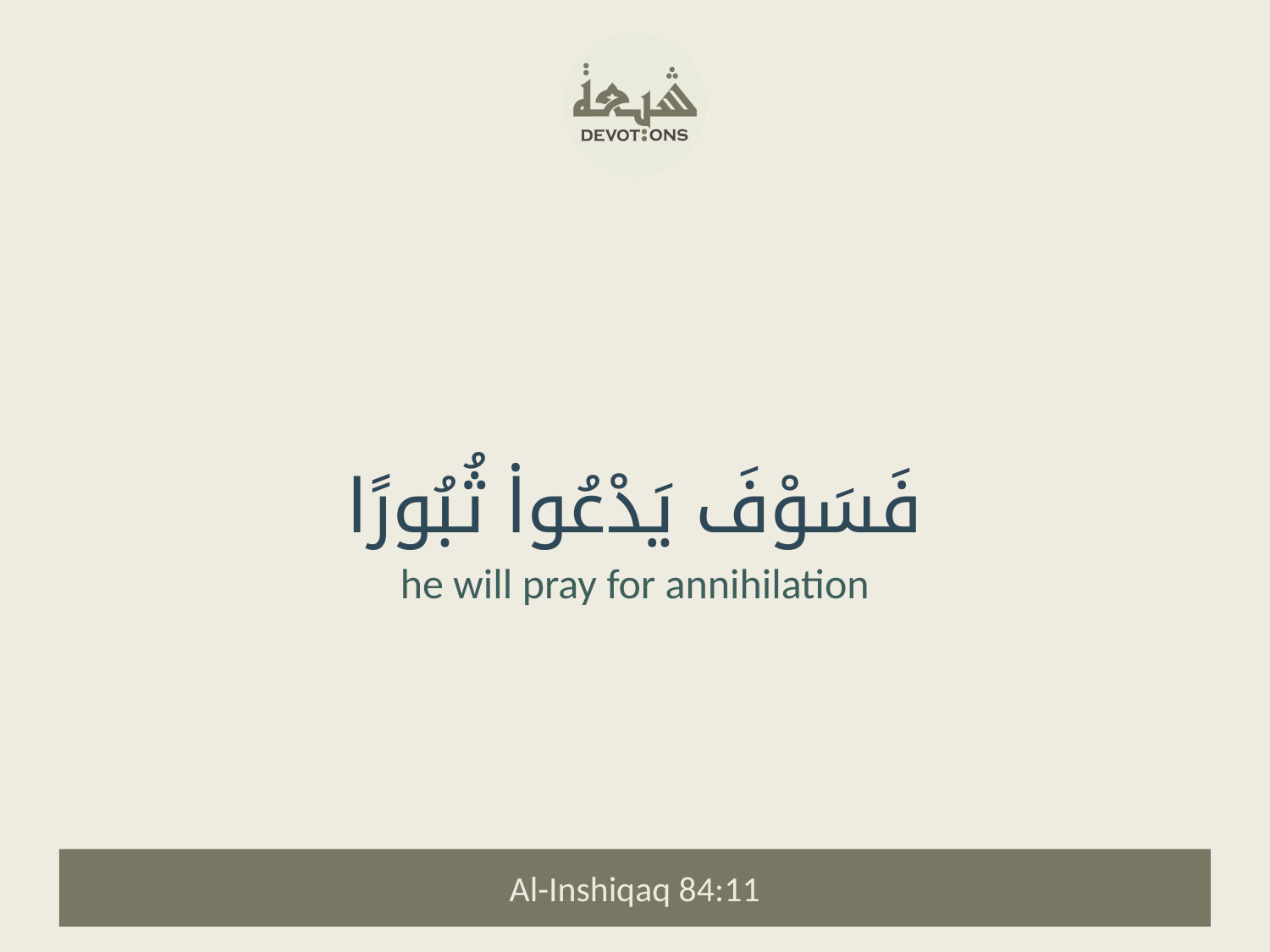

فَسَوْفَ يَدْعُوا۟ ثُبُورًا
he will pray for annihilation
Al-Inshiqaq 84:11